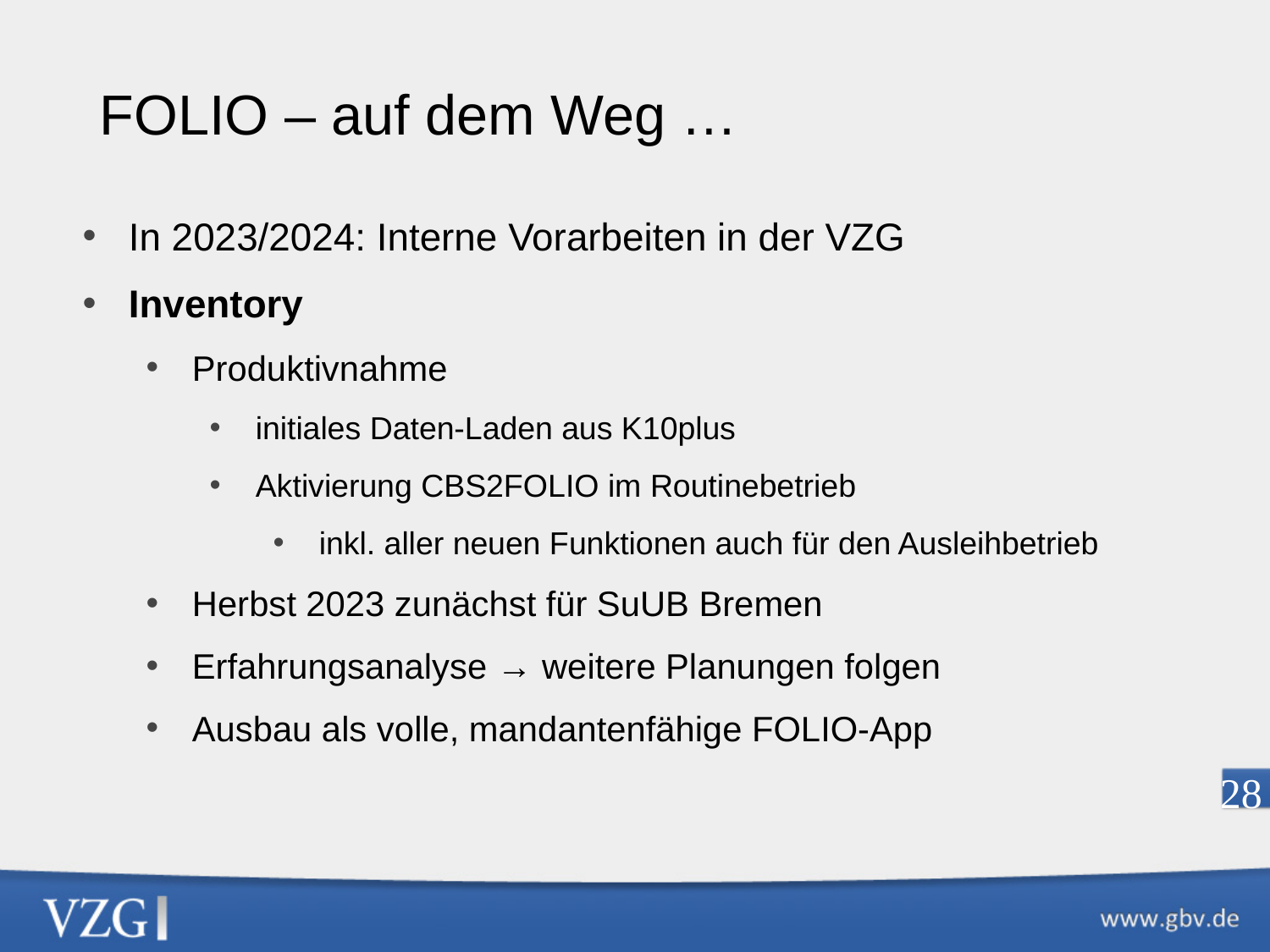

FOLIO – auf dem Weg …

In 2023/2024: Interne Vorarbeiten in der VZG
Inventory
Produktivnahme
initiales Daten-Laden aus K10plus
Aktivierung CBS2FOLIO im Routinebetrieb
inkl. aller neuen Funktionen auch für den Ausleihbetrieb
Herbst 2023 zunächst für SuUB Bremen
Erfahrungsanalyse → weitere Planungen folgen
Ausbau als volle, mandantenfähige FOLIO-App

28